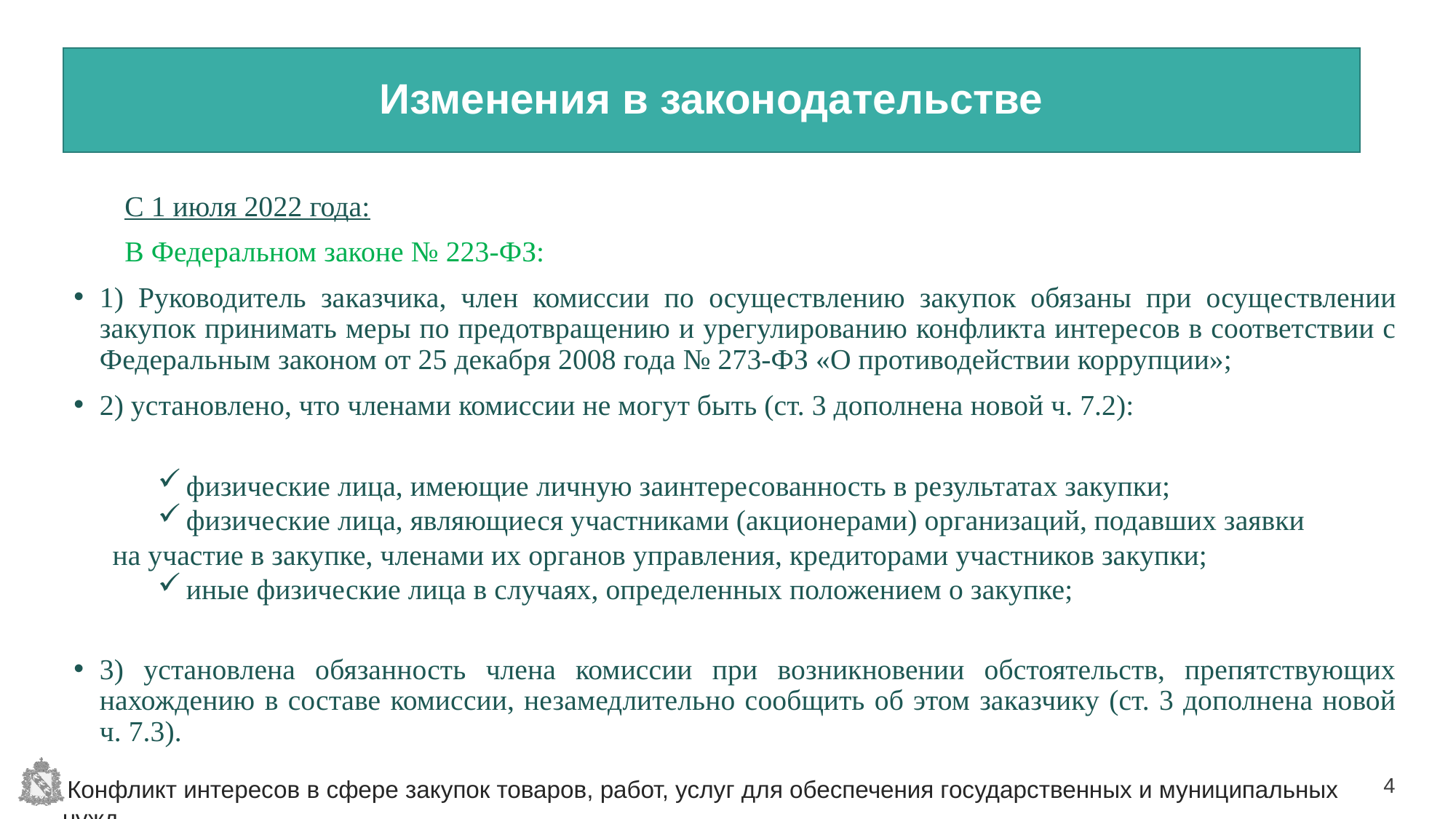

# Изменения в законодательстве

С 1 июля 2022 года:
В Федеральном законе № 223-ФЗ:
1) Руководитель заказчика, член комиссии по осуществлению закупок обязаны при осуществлении закупок принимать меры по предотвращению и урегулированию конфликта интересов в соответствии с Федеральным законом от 25 декабря 2008 года № 273-ФЗ «О противодействии коррупции»;
2) установлено, что членами комиссии не могут быть (ст. 3 дополнена новой ч. 7.2):

физические лица, имеющие личную заинтересованность в результатах закупки;
физические лица, являющиеся участниками (акционерами) организаций, подавших заявки
на участие в закупке, членами их органов управления, кредиторами участников закупки;
иные физические лица в случаях, определенных положением о закупке;

3) установлена обязанность члена комиссии при возникновении обстоятельств, препятствующих нахождению в составе комиссии, незамедлительно сообщить об этом заказчику (ст. 3 дополнена новой ч. 7.3).